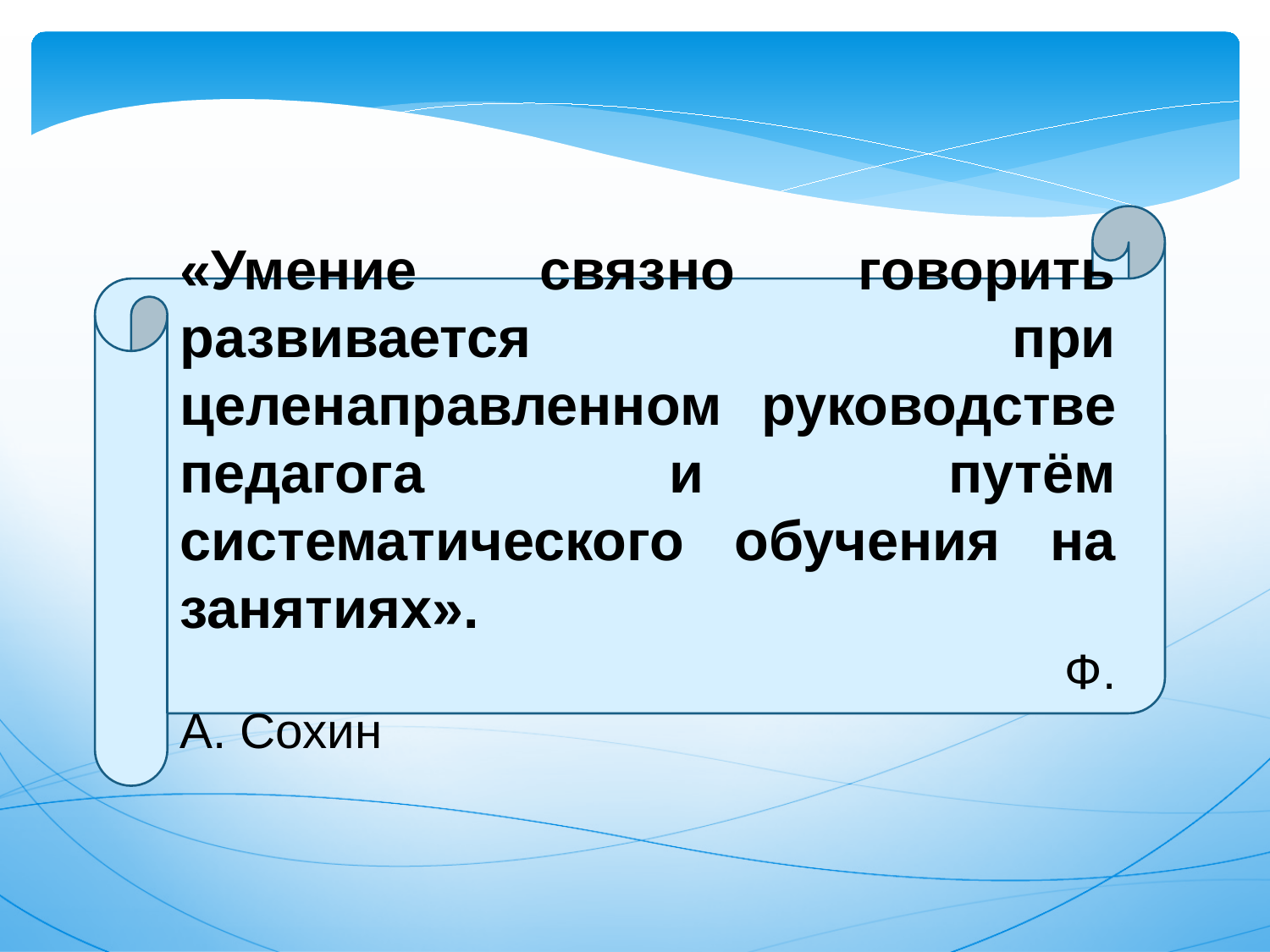

«Умение связно говорить развивается при целенаправленном руководстве педагога и путём систематического обучения на занятиях».
                                                                Ф. А. Сохин